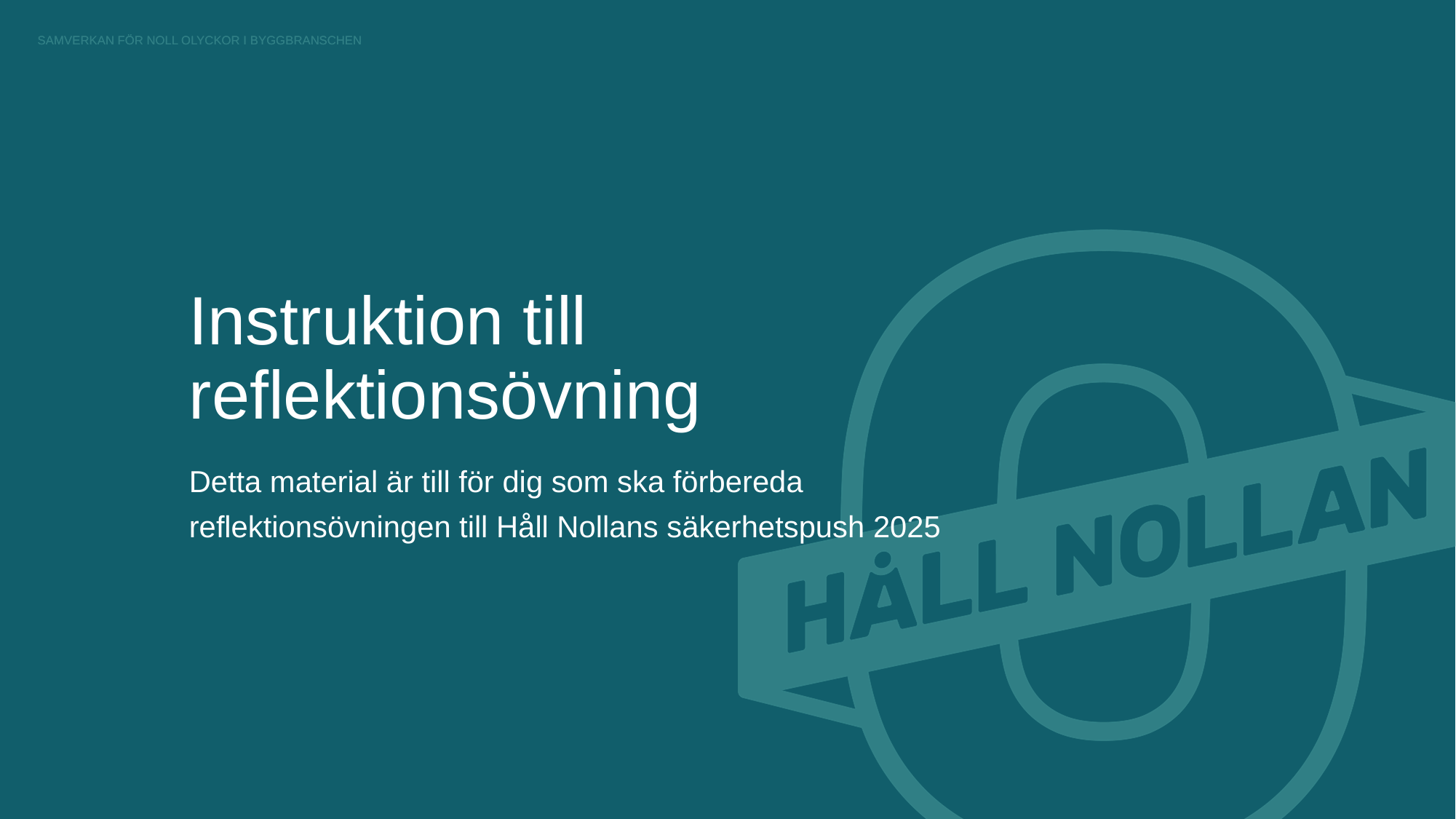

# Instruktion till reflektionsövning
Detta material är till för dig som ska förbereda reflektionsövningen till Håll Nollans säkerhetspush 2025